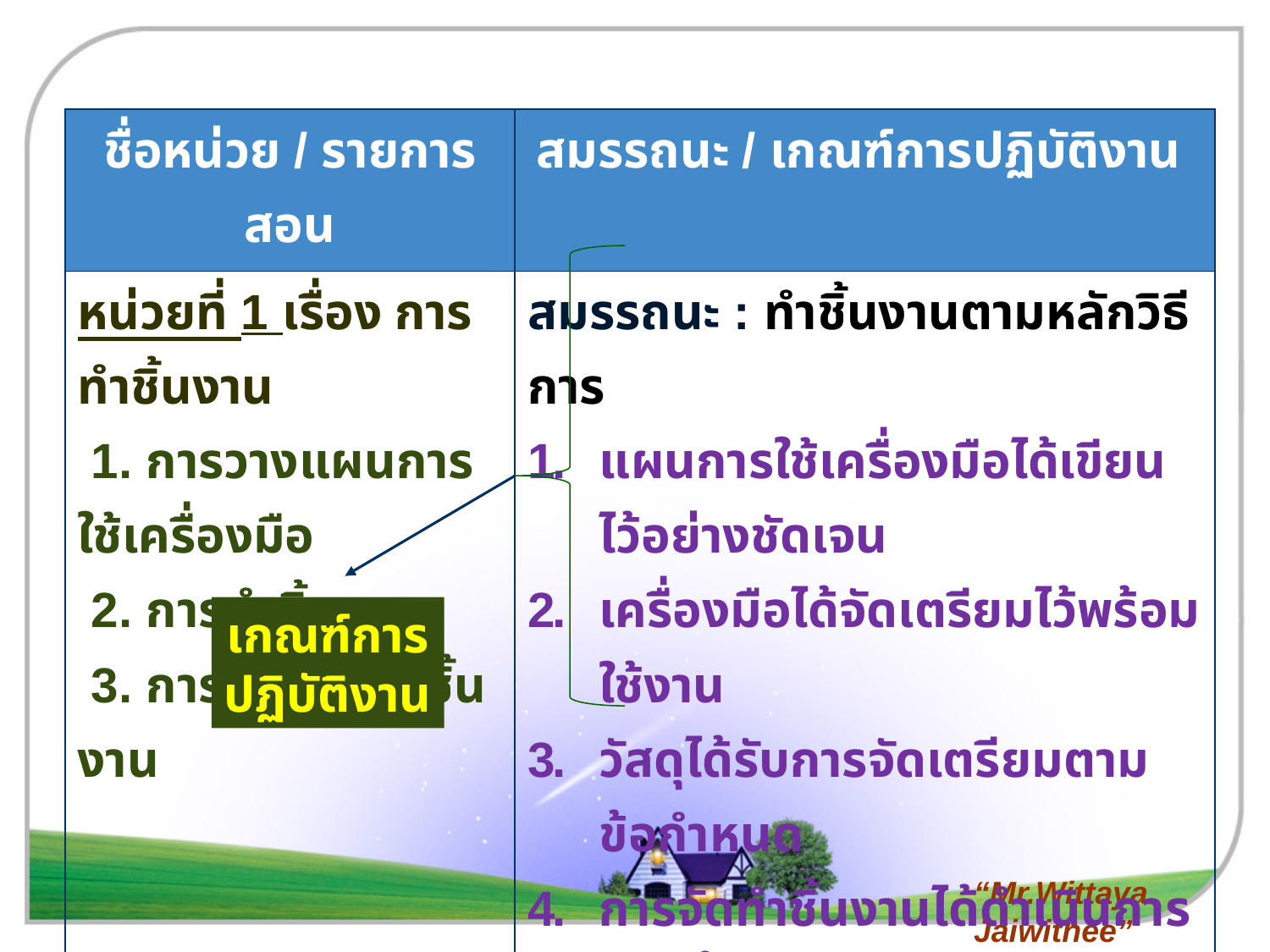

| ชื่อหน่วย / รายการสอน | สมรรถนะ / เกณฑ์การปฏิบัติงาน |
| --- | --- |
| หน่วยที่ 1 เรื่อง การทำชิ้นงาน 1. การวางแผนการใช้เครื่องมือ 2. การทำชิ้นงาน 3. การตรวจสอบชิ้นงาน | สมรรถนะ : ทำชิ้นงานตามหลักวิธีการ แผนการใช้เครื่องมือได้เขียนไว้อย่างชัดเจน เครื่องมือได้จัดเตรียมไว้พร้อมใช้งาน วัสดุได้รับการจัดเตรียมตามข้อกำหนด การจัดทำชิ้นงานได้ดำเนินการตามขั้นตอน ชื้นงานผ่านการตกแต่งอยู่ในสภาพพร้อมใช้ ชิ้นงานได้รับการตรวจสอบพร้อมส่งมอบ บริเวณพื้นที่ปฏิบัติงานได้ผ่านการทำความสะอาดหลังเสร็จสิ้นการปฏิบัติงาน |

เกณฑ์การ
ปฏิบัติงาน
“Mr.Wittaya  Jaiwithee”